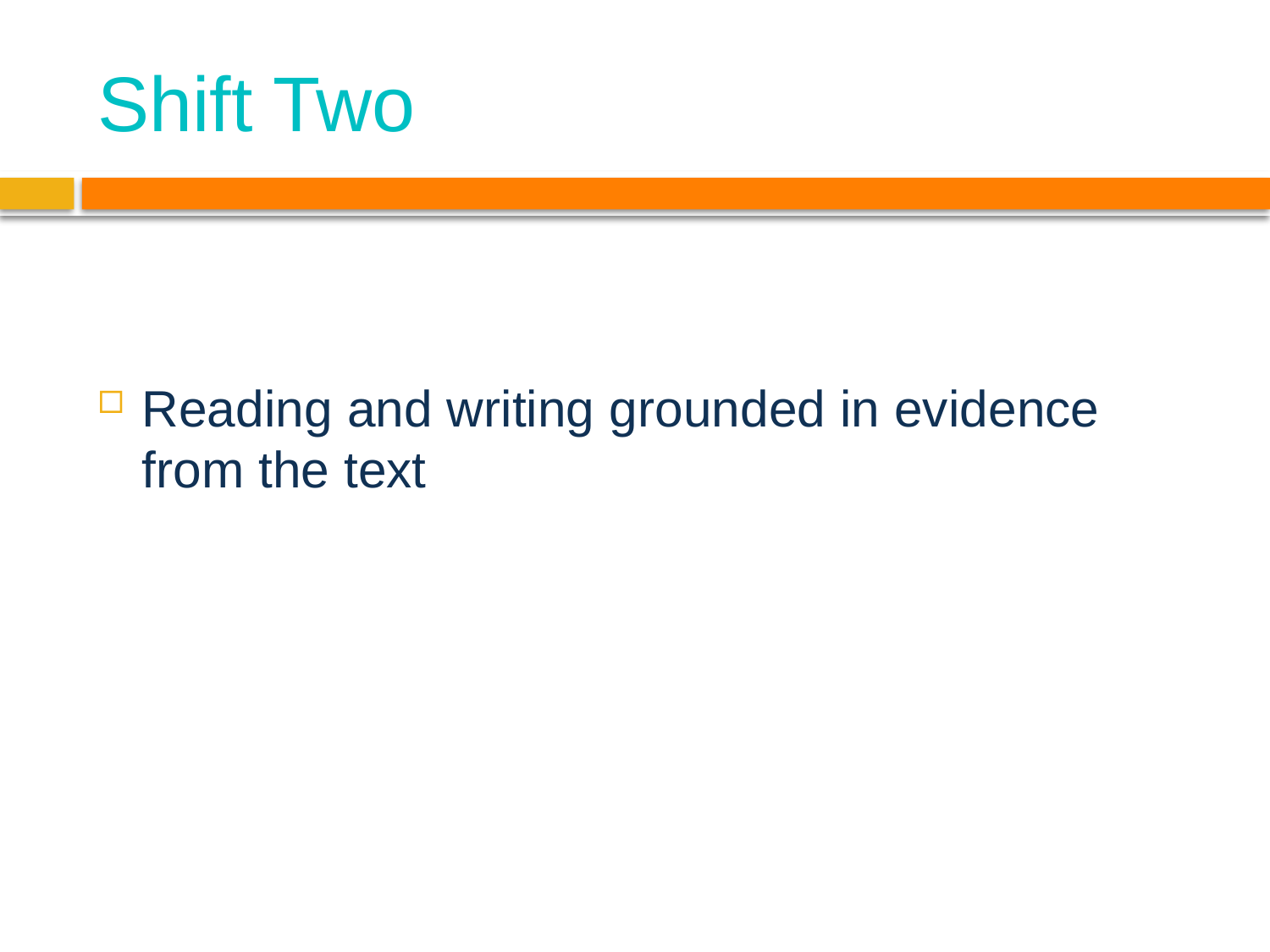

# Shift Two

Reading and writing grounded in evidence from the text